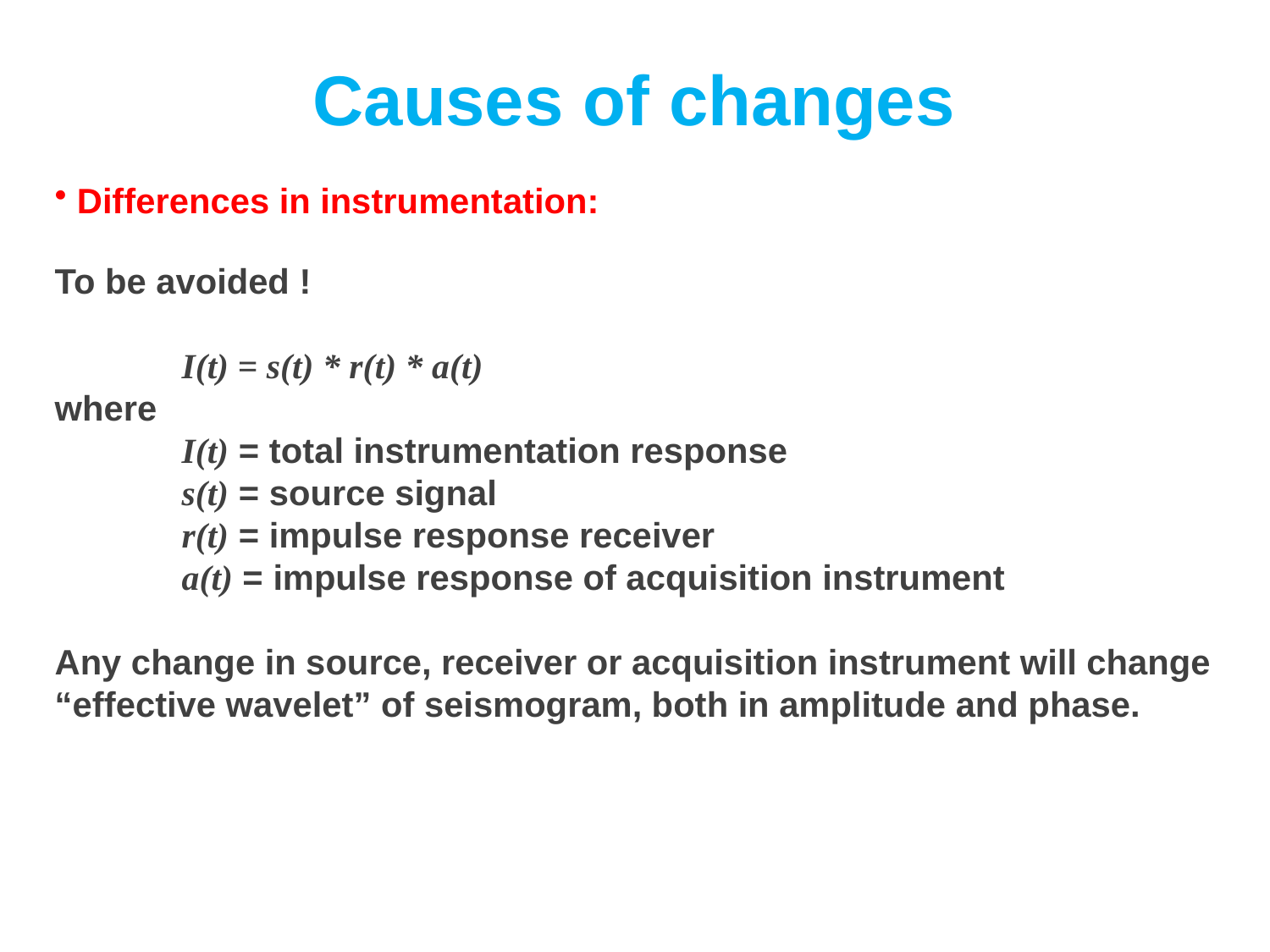

Causes of changes
 Differences in instrumentation:

To be avoided !

	I(t) = s(t) * r(t) * a(t)
where
	I(t) = total instrumentation response
	s(t) = source signal
	r(t) = impulse response receiver
	a(t) = impulse response of acquisition instrument

Any change in source, receiver or acquisition instrument will change
“effective wavelet” of seismogram, both in amplitude and phase.